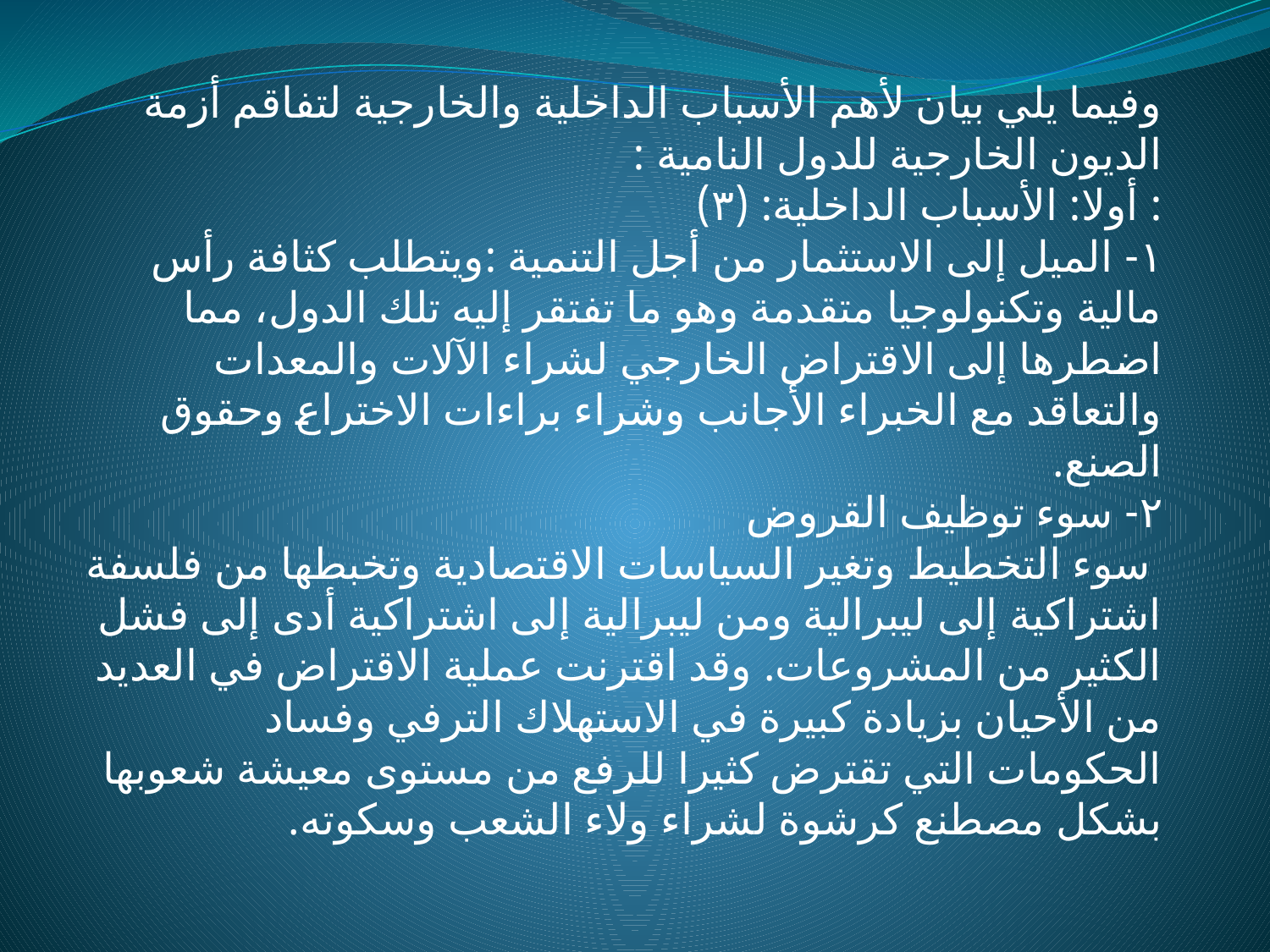

وفيما يلي بيان لأهم الأسباب الداخلية والخارجية لتفاقم أزمة الديون الخارجية للدول النامية :
: أولا: الأسباب الداخلية: (٣)
١- الميل إلى الاستثمار من أجل التنمية :ويتطلب كثافة رأس مالية وتكنولوجيا متقدمة وهو ما تفتقر إليه تلك الدول، مما اضطرها إلى الاقتراض الخارجي لشراء الآلات والمعدات والتعاقد مع الخبراء الأجانب وشراء براءات الاختراع وحقوق الصنع.
٢- سوء توظيف القروض
 سوء التخطيط وتغير السياسات الاقتصادية وتخبطها من فلسفة اشتراكية إلى ليبرالية ومن ليبرالية إلى اشتراكية أدى إلى فشل الكثير من المشروعات. وقد اقترنت عملية الاقتراض في العديد من الأحيان بزيادة كبيرة في الاستهلاك الترفي وفساد الحكومات التي تقترض كثيرا للرفع من مستوى معيشة شعوبها بشكل مصطنع كرشوة لشراء ولاء الشعب وسكوته.